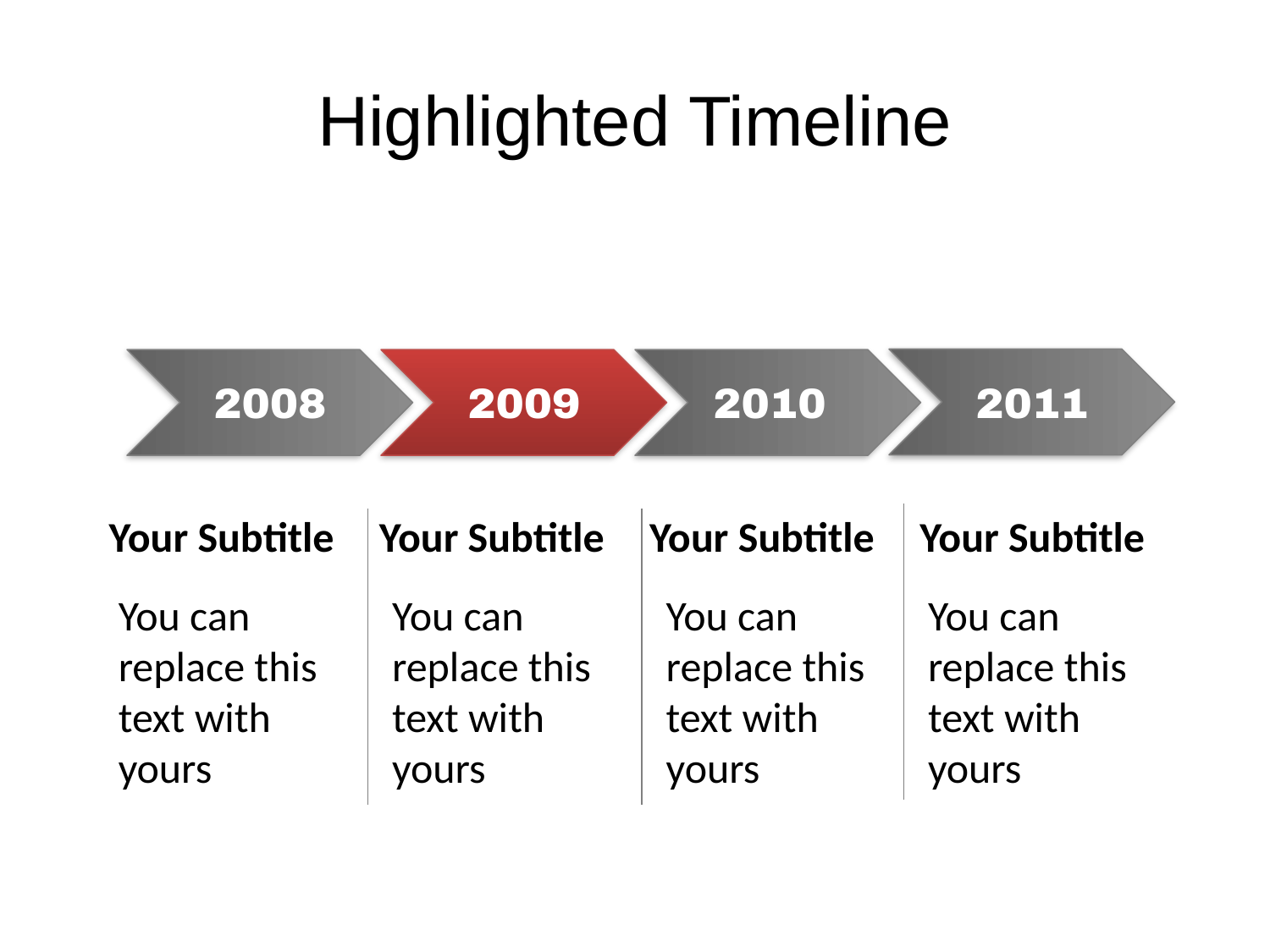

# Highlighted Timeline

2011
2009
2010
2008
Your Subtitle
Your Subtitle
Your Subtitle
Your Subtitle
You can replace this text with yours
You can replace this text with yours
You can replace this text with yours
You can replace this text with yours